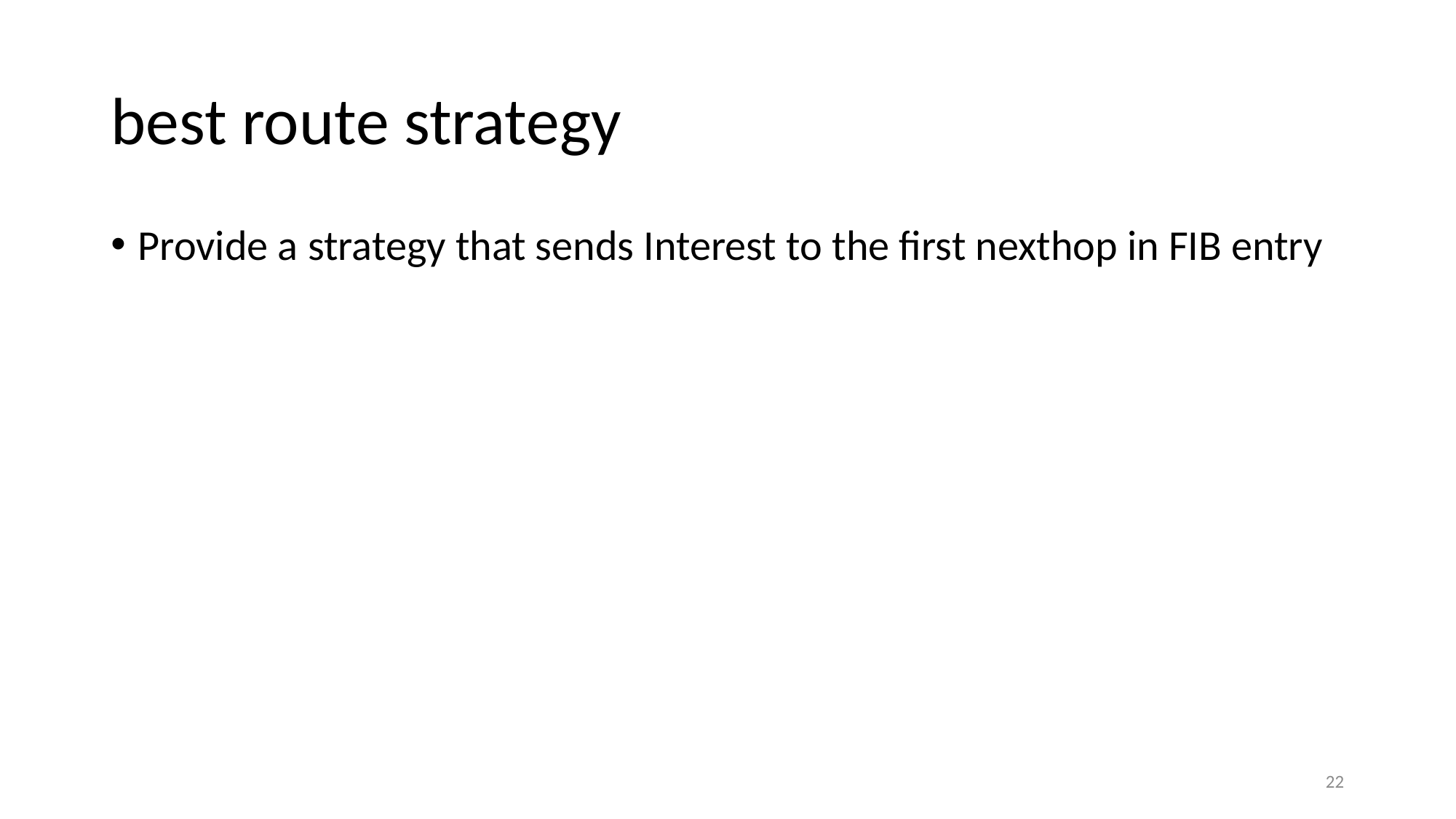

# best route strategy
Provide a strategy that sends Interest to the first nexthop in FIB entry
22